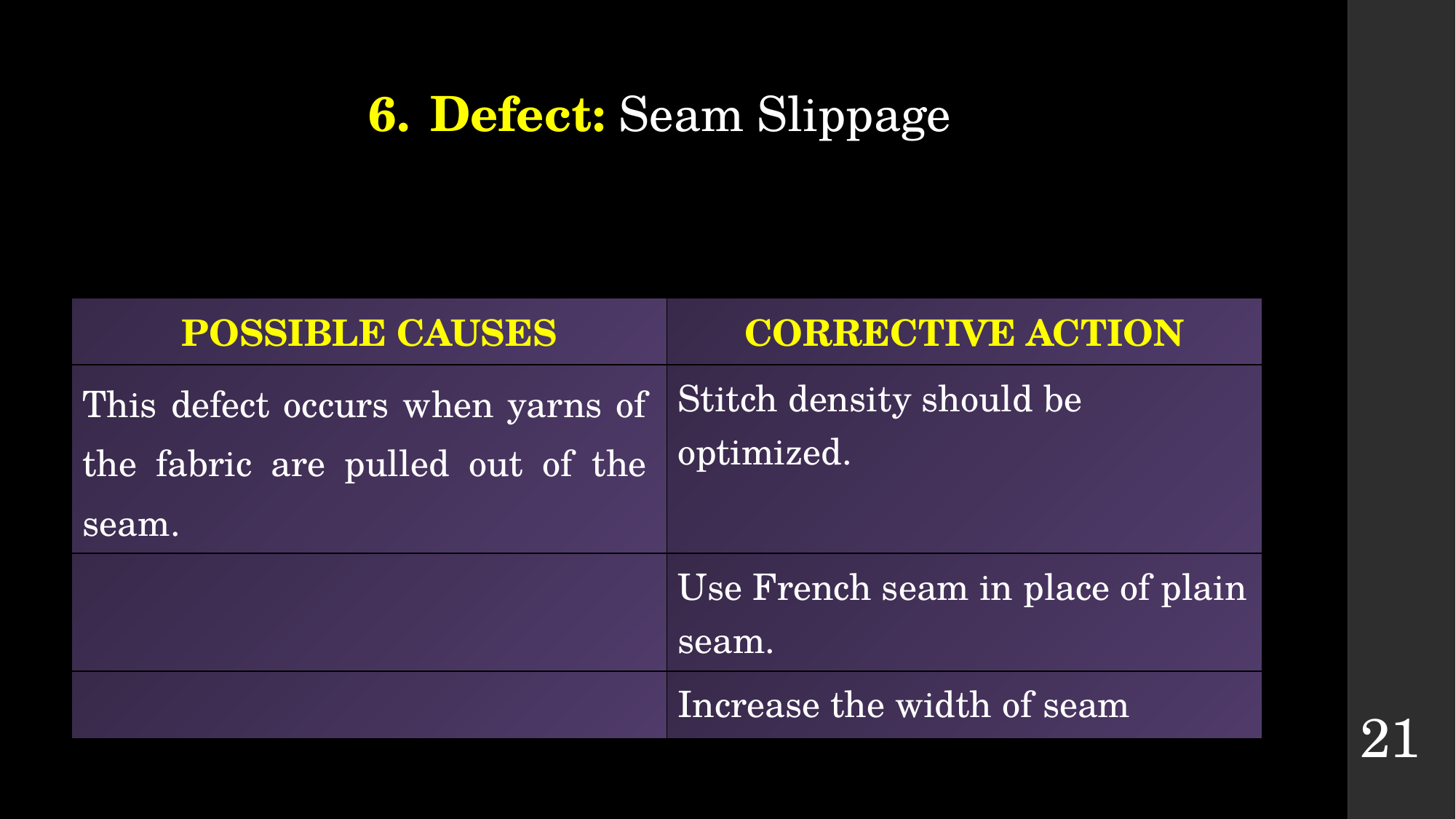

# Defect: Seam Slippage
| POSSIBLE CAUSES | CORRECTIVE ACTION |
| --- | --- |
| This defect occurs when yarns of the fabric are pulled out of the seam. | Stitch density should be optimized. |
|  | Use French seam in place of plain seam. |
|  | Increase the width of seam |
21